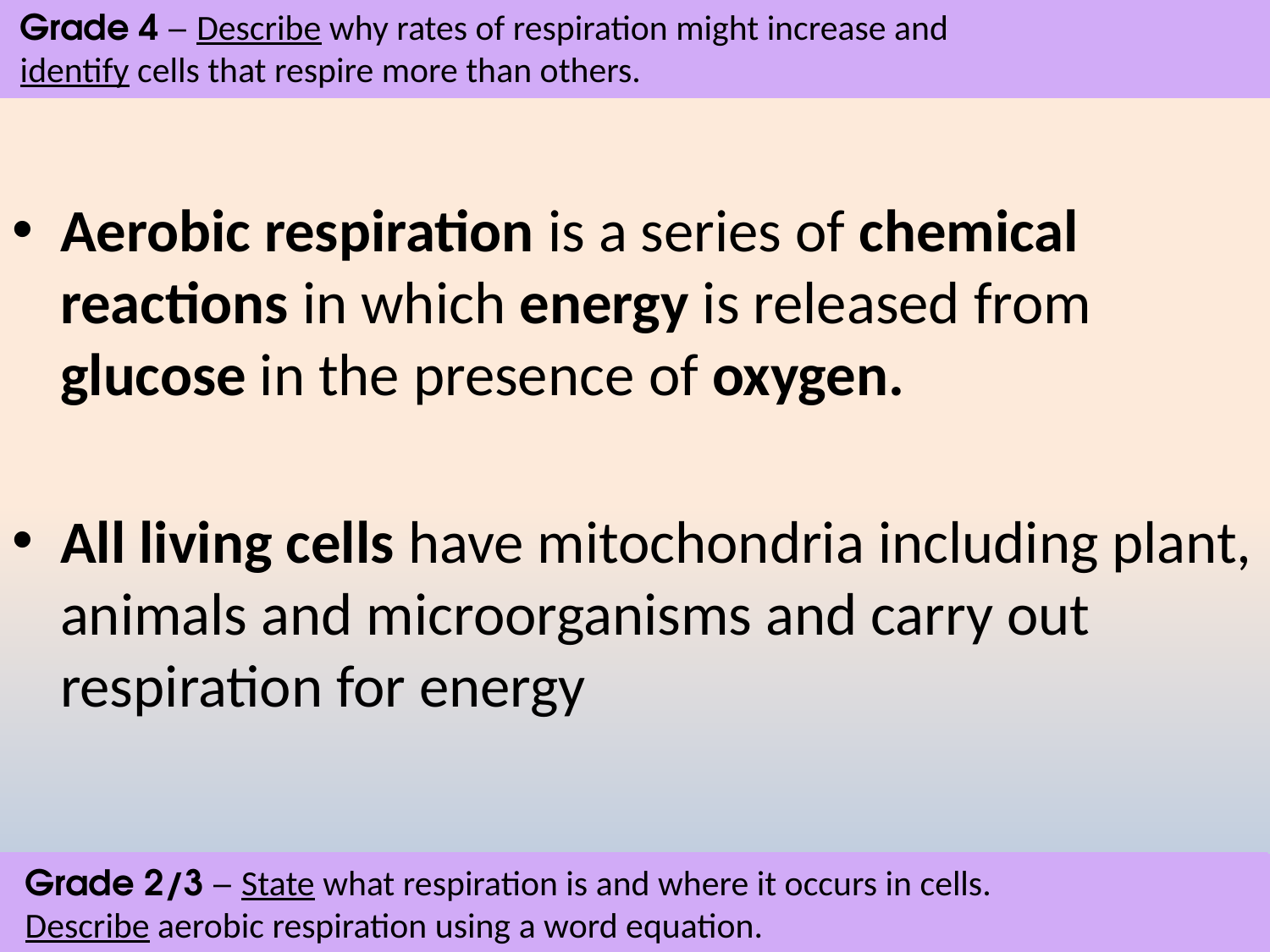

Grade 4 – Describe why rates of respiration might increase and identify cells that respire more than others.

Grade 2/3 – State what respiration is and where it occurs in cells.
Describe aerobic respiration using a word equation.

ASPIRE – Describe why rates of respiration might increase and identify cells that respire more than others.

Aerobic respiration is a series of chemical reactions in which energy is released from glucose in the presence of oxygen.

All living cells have mitochondria including plant, animals and microorganisms and carry out respiration for energy

CHALLENGE – State what respiration is and where it occurs in cells.
Describe aerobic respiration using a word equation.